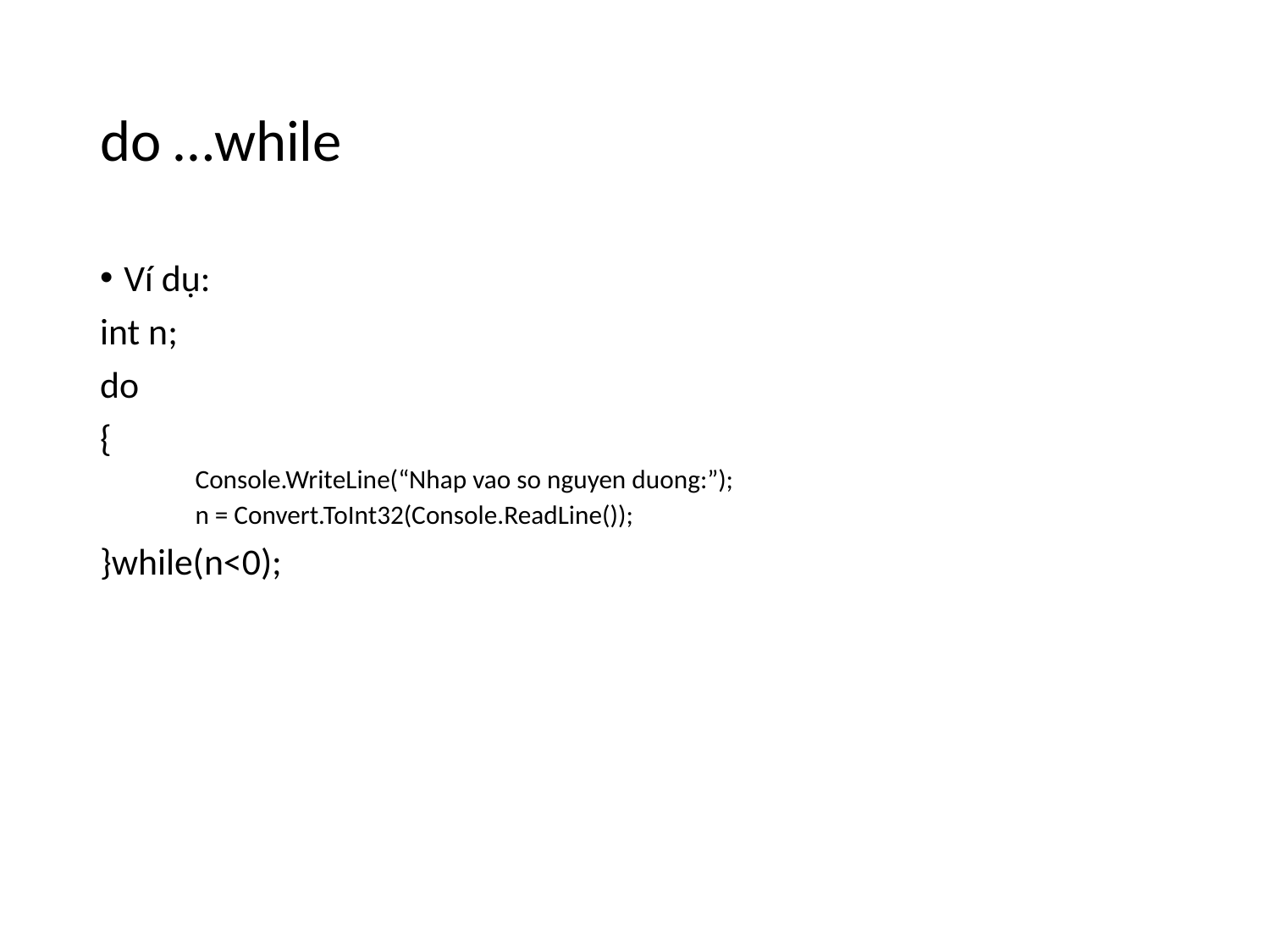

# do …while
Ví dụ:
int n;
do
{
Console.WriteLine(“Nhap vao so nguyen duong:”);
n = Convert.ToInt32(Console.ReadLine());
}while(n<0);